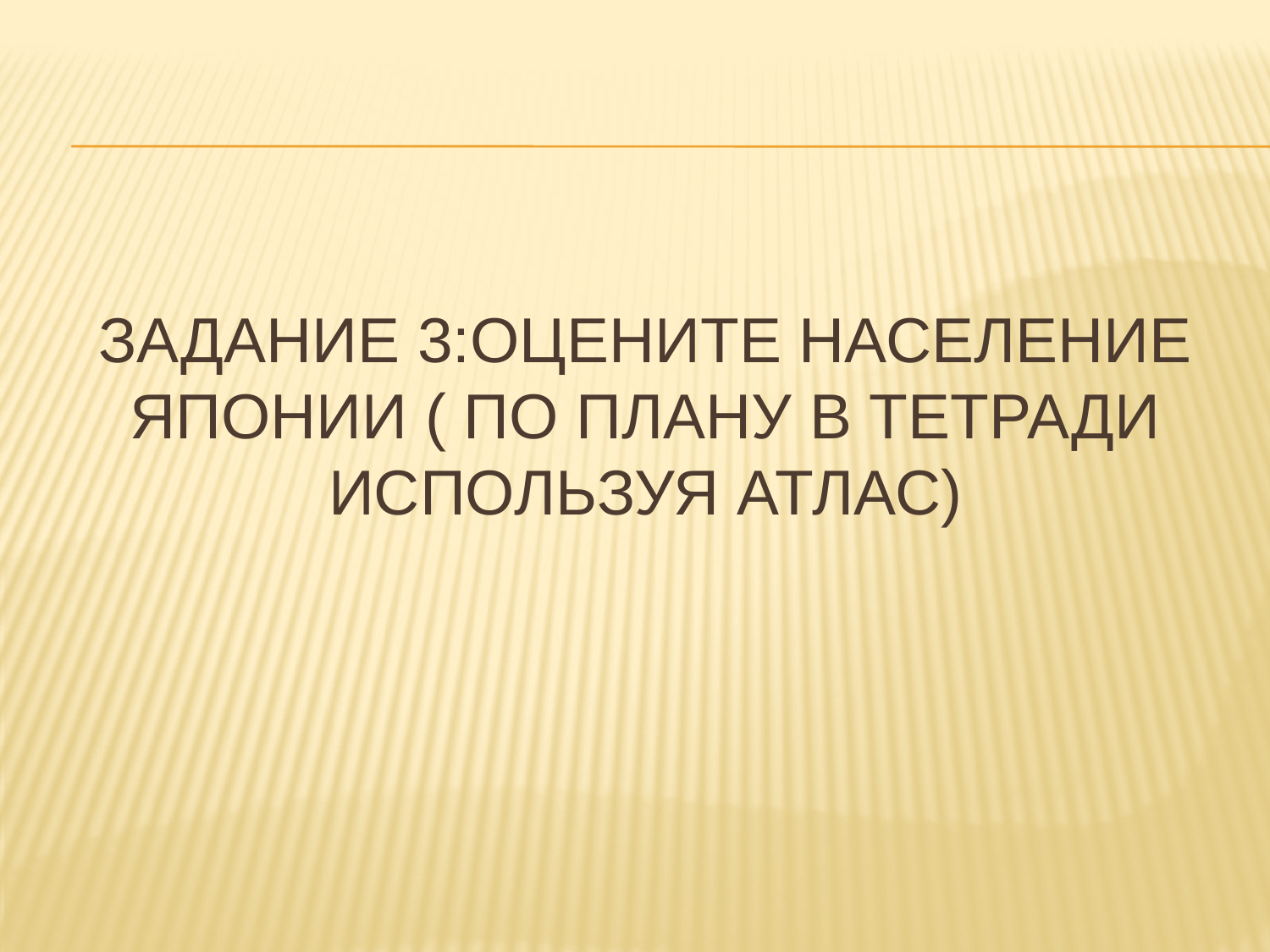

# Задание 3:Оцените население Японии ( по плану в тетради используя атлас)